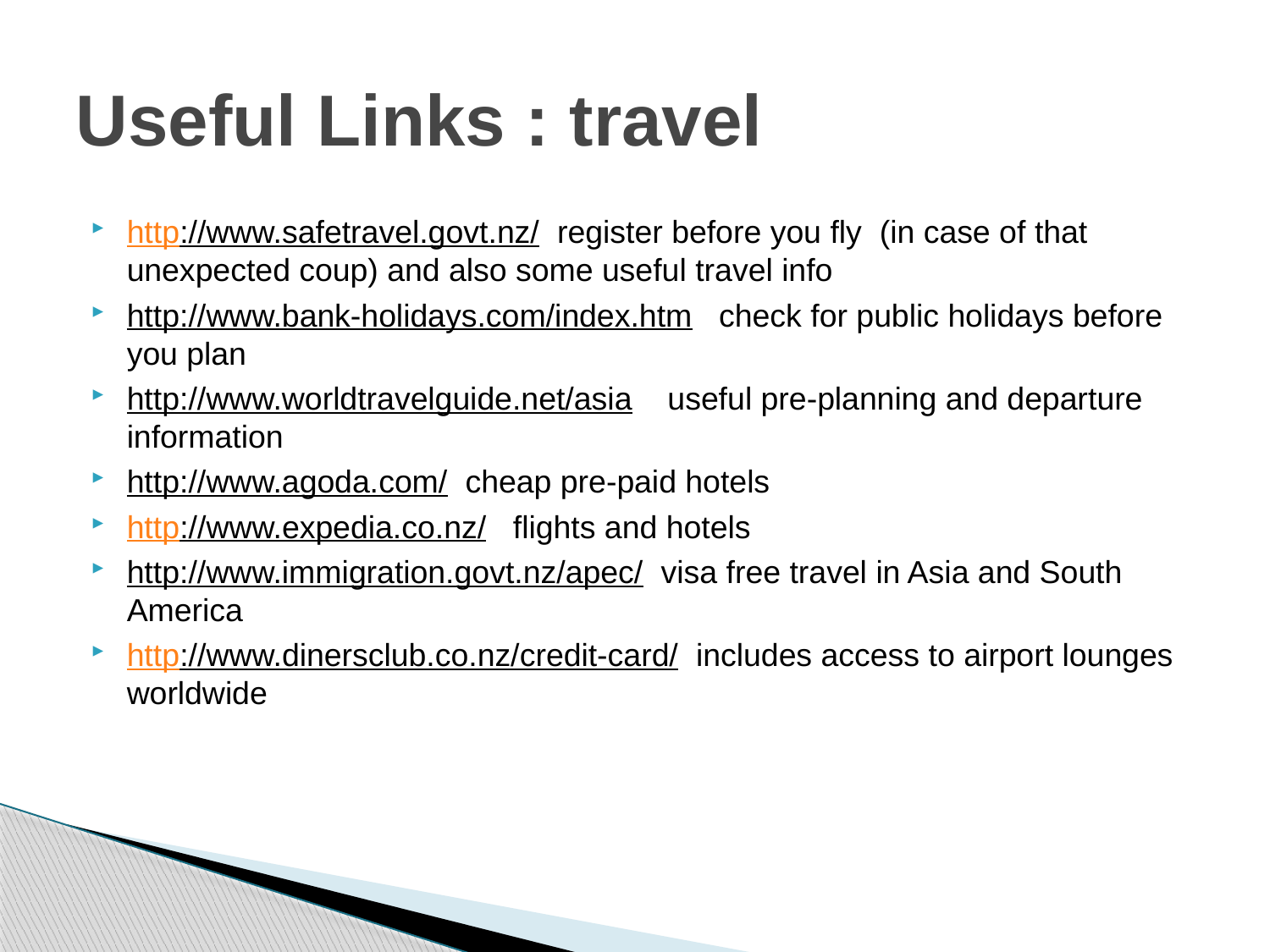

# Useful Links : travel
http://www.safetravel.govt.nz/  register before you fly  (in case of that unexpected coup) and also some useful travel info
http://www.bank-holidays.com/index.htm   check for public holidays before you plan
http://www.worldtravelguide.net/asia    useful pre-planning and departure information
http://www.agoda.com/  cheap pre-paid hotels
http://www.expedia.co.nz/   flights and hotels
http://www.immigration.govt.nz/apec/  visa free travel in Asia and South America
http://www.dinersclub.co.nz/credit-card/  includes access to airport lounges worldwide